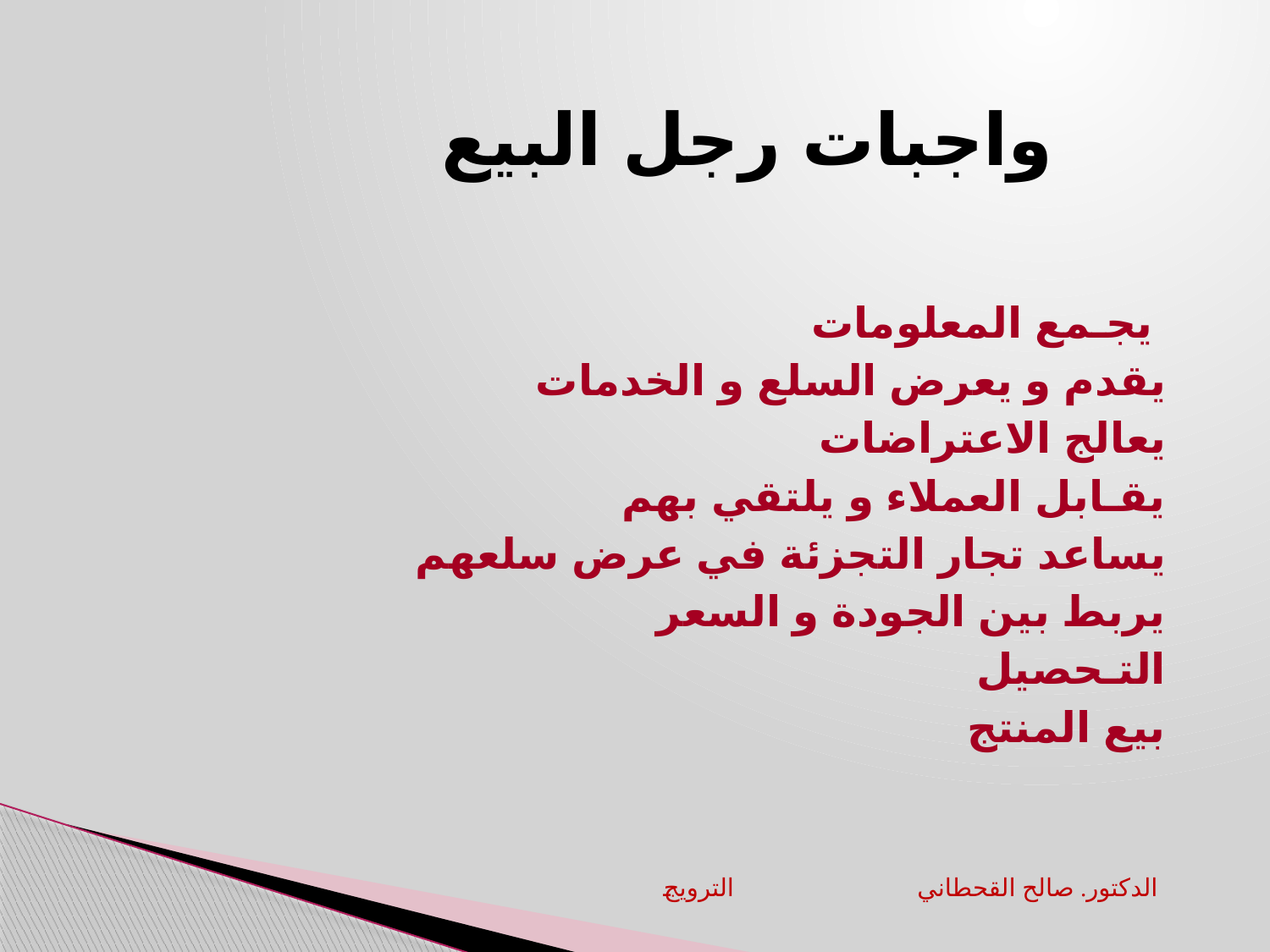

# واجبات رجل البيع
 يجـمع المعلومات
يقدم و يعرض السلع و الخدمات
يعالج الاعتراضات
يقـابل العملاء و يلتقي بهم
يساعد تجار التجزئة في عرض سلعهم
يربط بين الجودة و السعر
التـحصيل
بيع المنتج
الترويج		الدكتور. صالح القحطاني